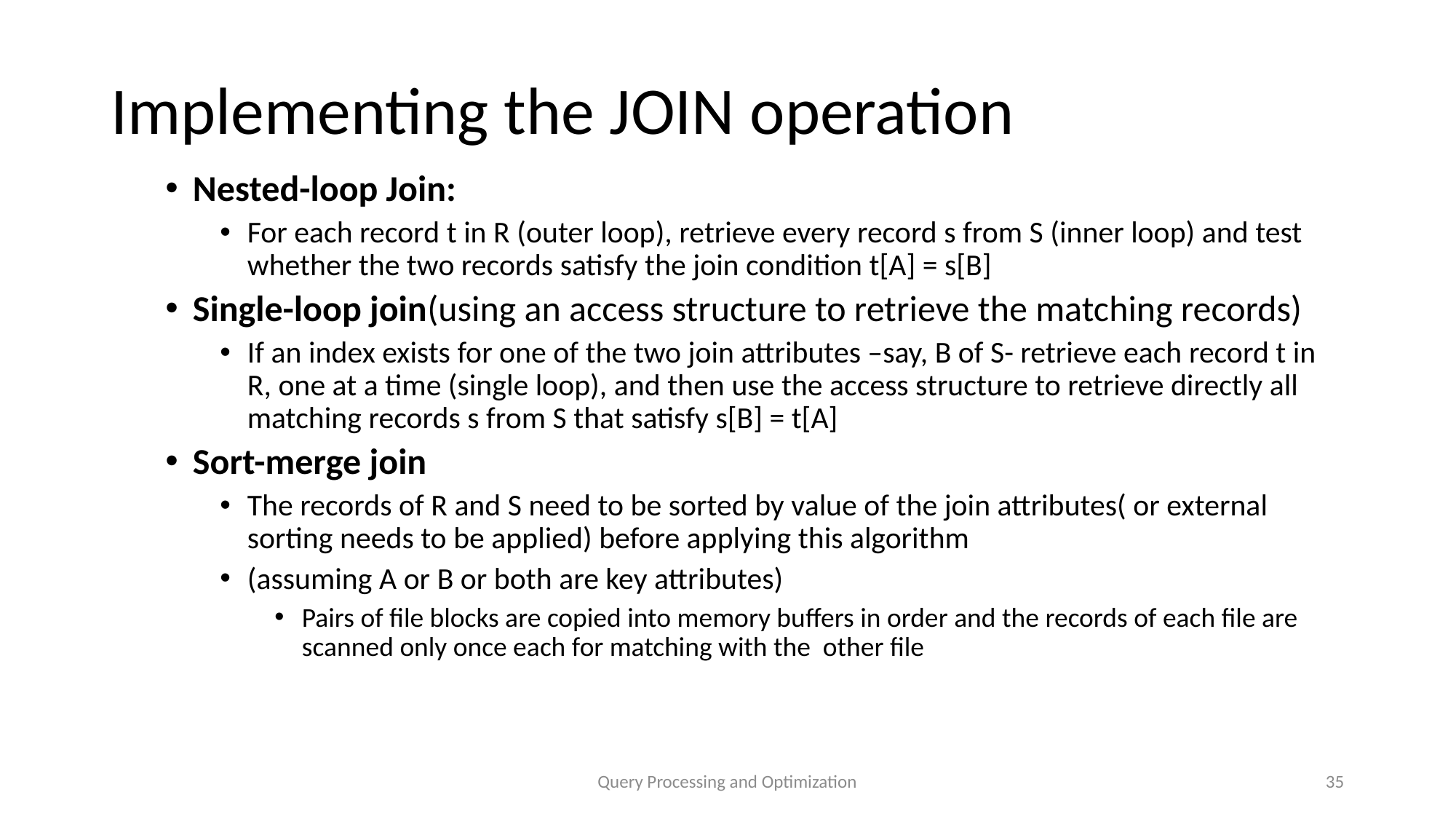

# Implementing the JOIN operation
Nested-loop Join:
For each record t in R (outer loop), retrieve every record s from S (inner loop) and test whether the two records satisfy the join condition t[A] = s[B]
Single-loop join(using an access structure to retrieve the matching records)
If an index exists for one of the two join attributes –say, B of S- retrieve each record t in R, one at a time (single loop), and then use the access structure to retrieve directly all matching records s from S that satisfy s[B] = t[A]
Sort-merge join
The records of R and S need to be sorted by value of the join attributes( or external sorting needs to be applied) before applying this algorithm
(assuming A or B or both are key attributes)
Pairs of file blocks are copied into memory buffers in order and the records of each file are scanned only once each for matching with the  other file

Query Processing and Optimization
35